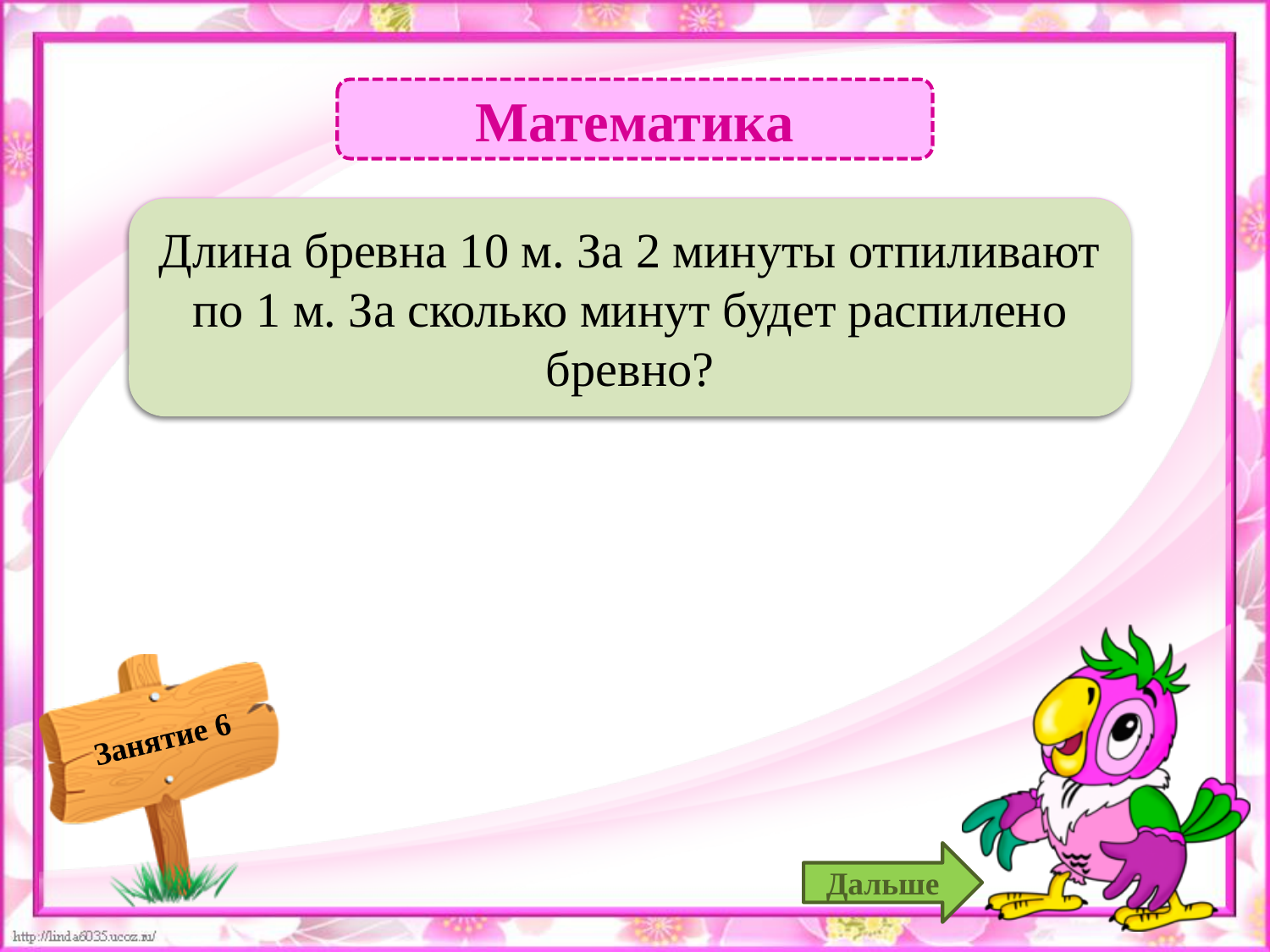

Математика
 За 18 минут, так как нужно сделать 9 распилов: 2 х 9 = 18 – 2б.
Длина бревна 10 м. За 2 минуты отпиливают по 1 м. За сколько минут будет распилено бревно?

Дальше